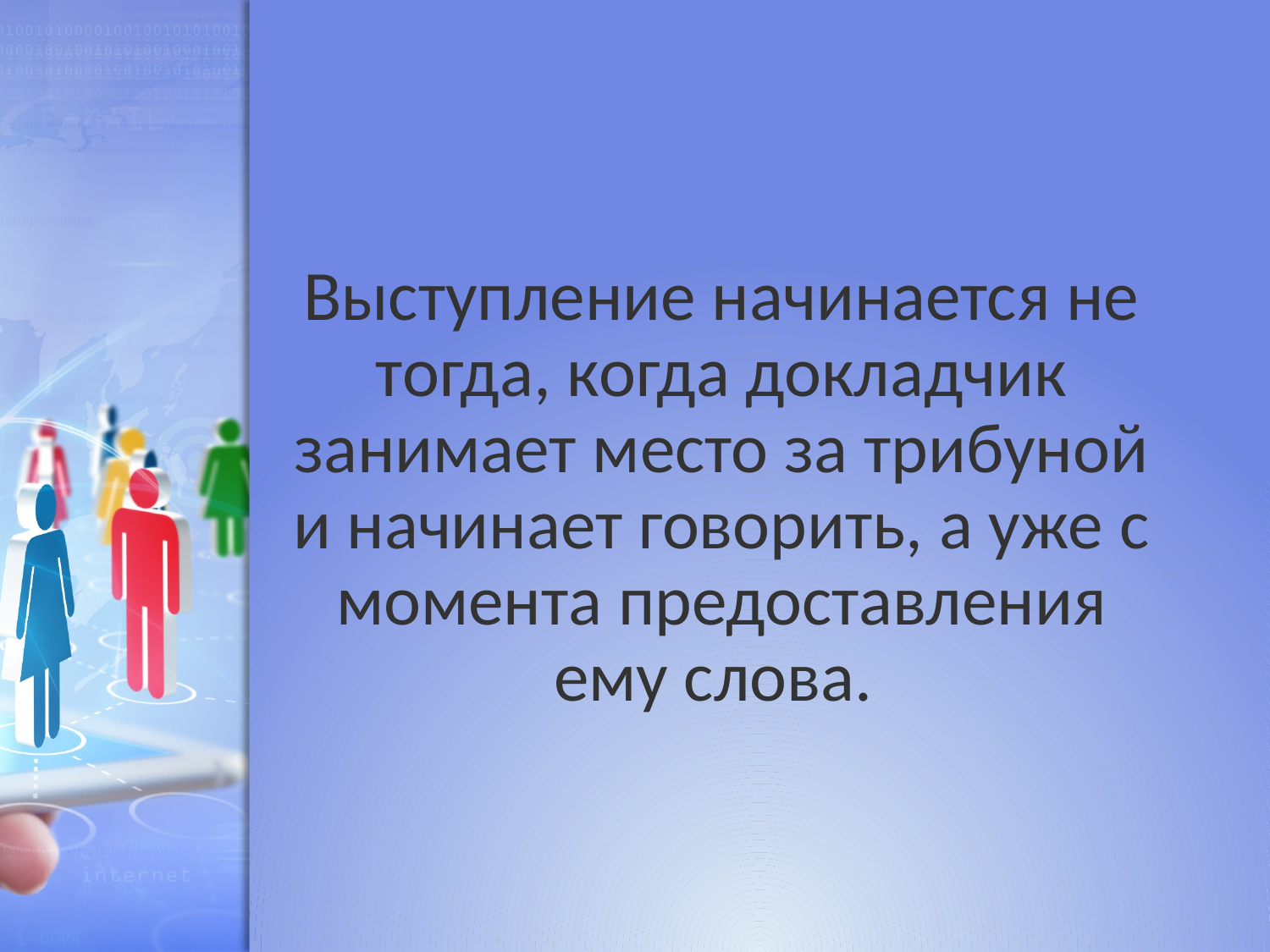

#
Выступление начинается не тогда, когда докладчик занимает место за трибуной и начинает говорить, а уже с момента предоставления ему слова.